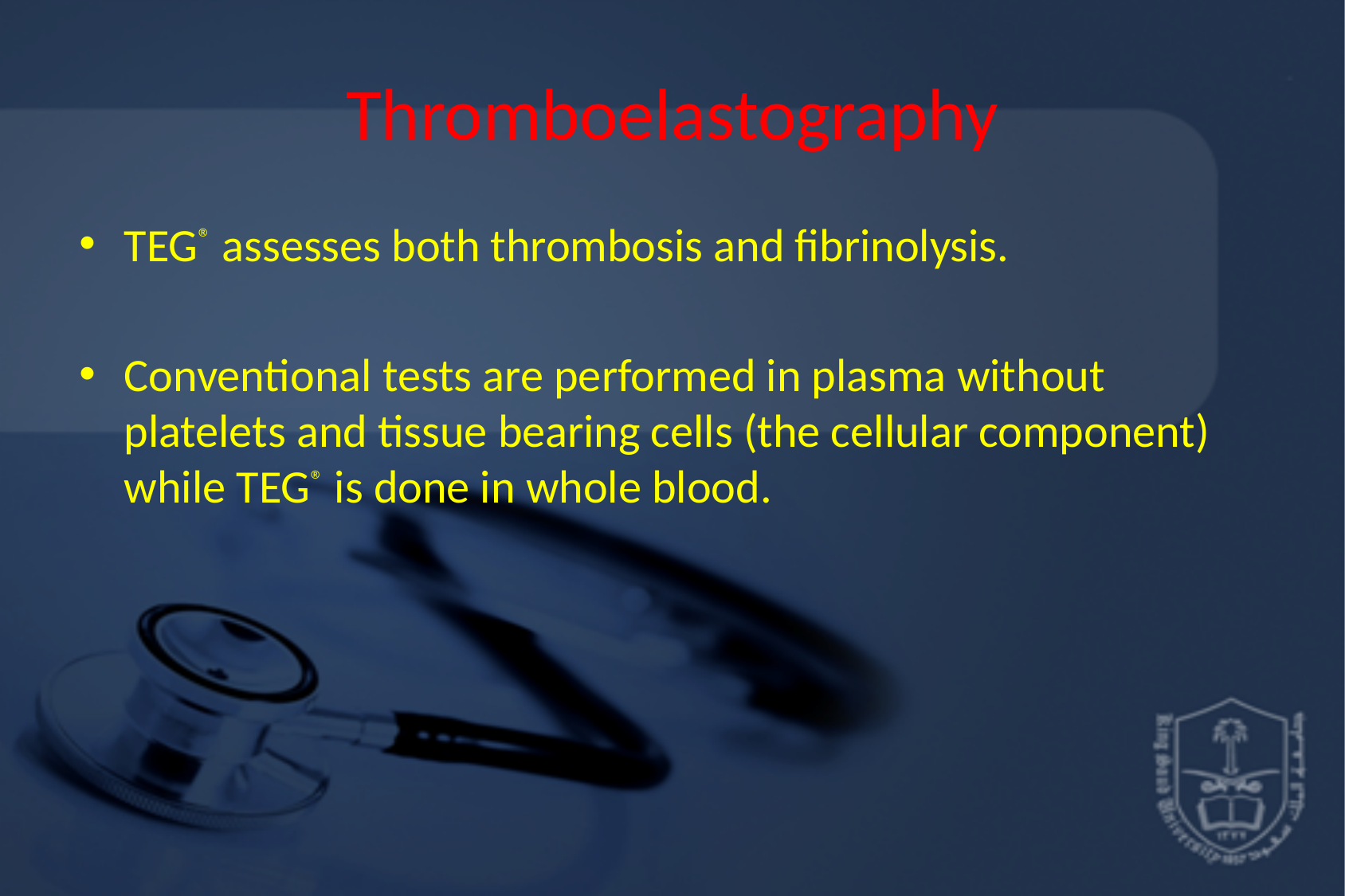

# Thromboelastography
TEG® assesses both thrombosis and fibrinolysis.

Conventional tests are performed in plasma without platelets and tissue bearing cells (the cellular component) while TEG® is done in whole blood.